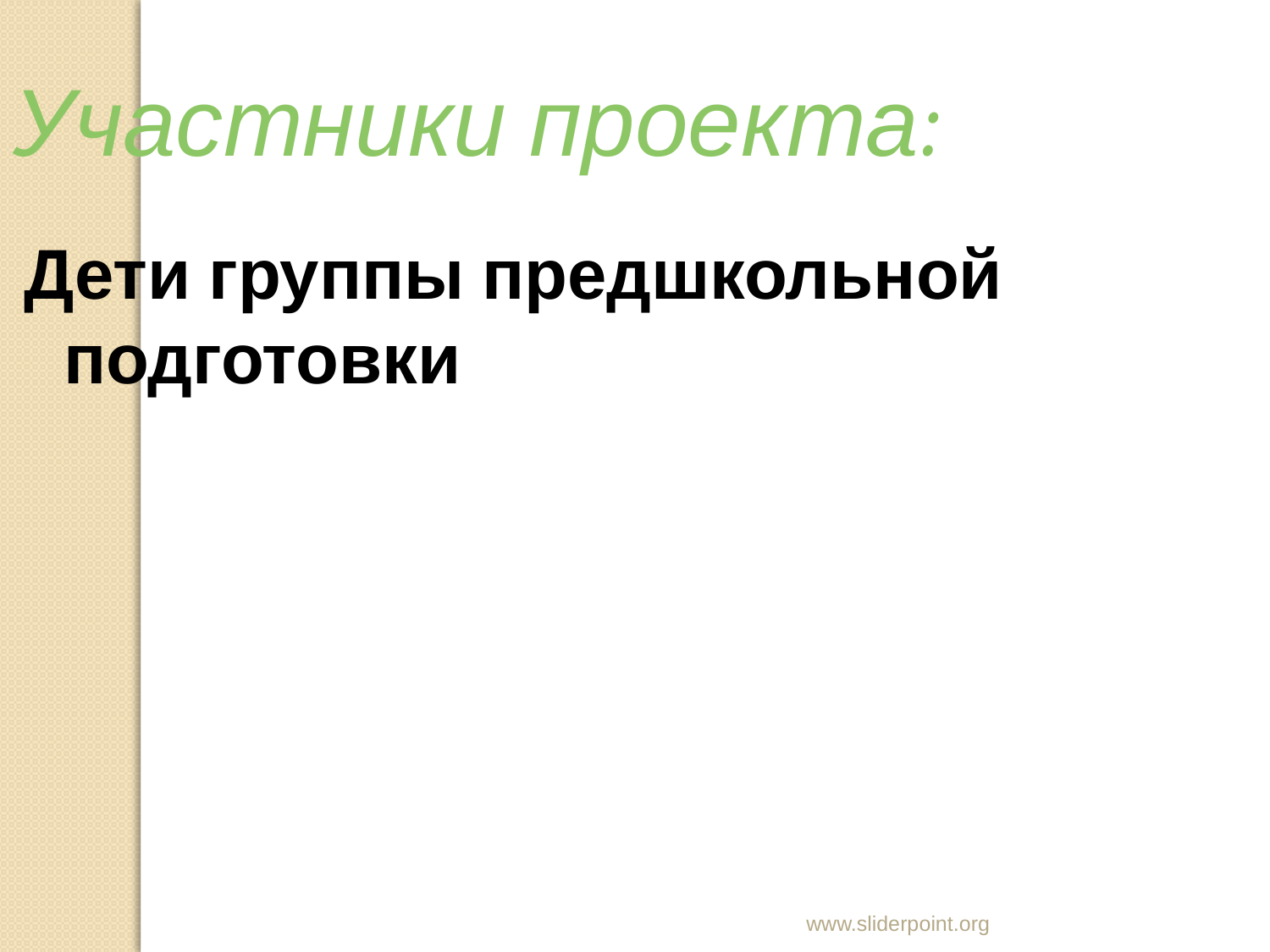

Участники проекта:
Дети группы предшкольной подготовки

www.sliderpoint.org